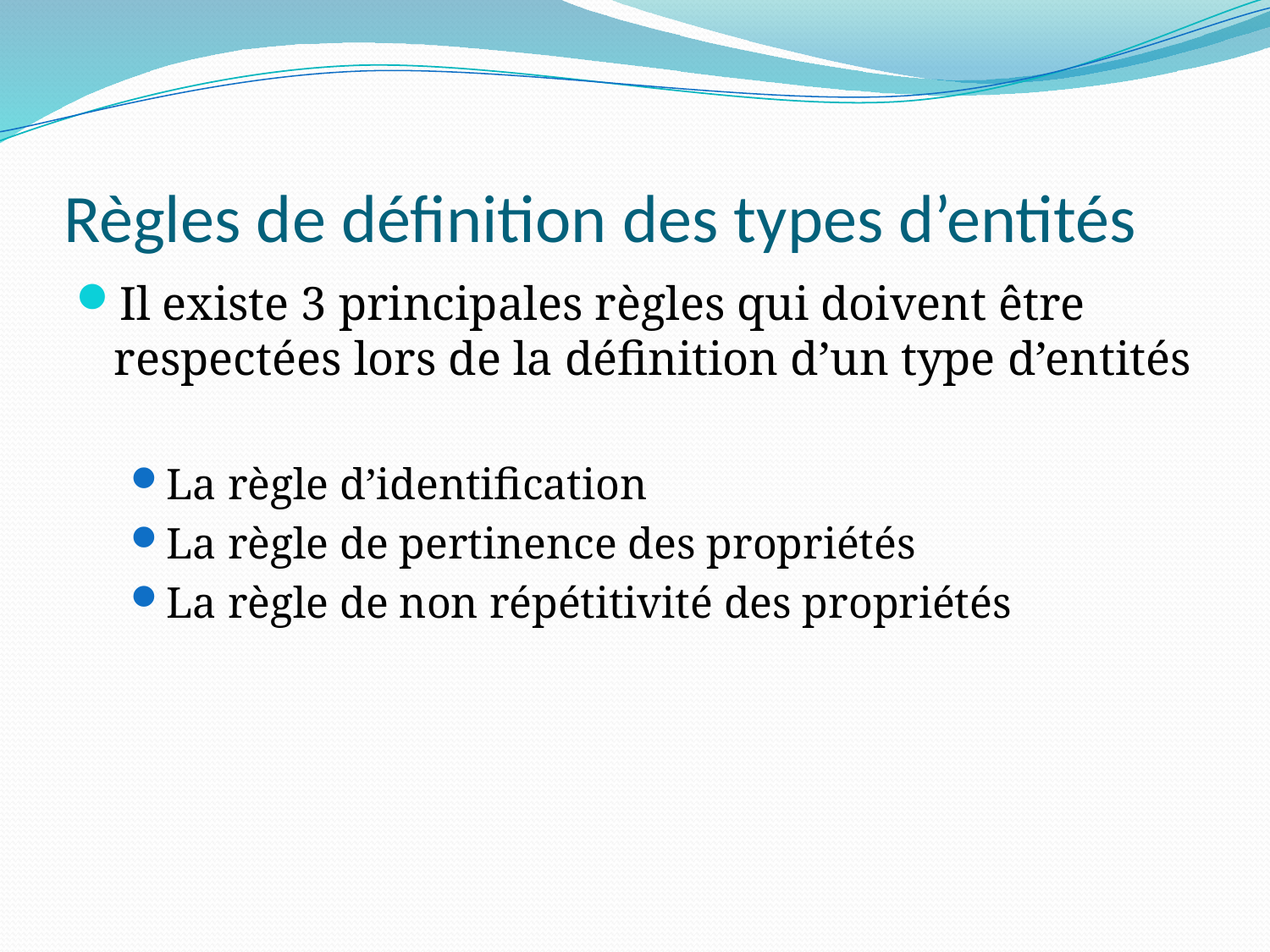

# Règles de définition des types d’entités
Il existe 3 principales règles qui doivent être respectées lors de la définition d’un type d’entités

La règle d’identification
La règle de pertinence des propriétés
La règle de non répétitivité des propriétés